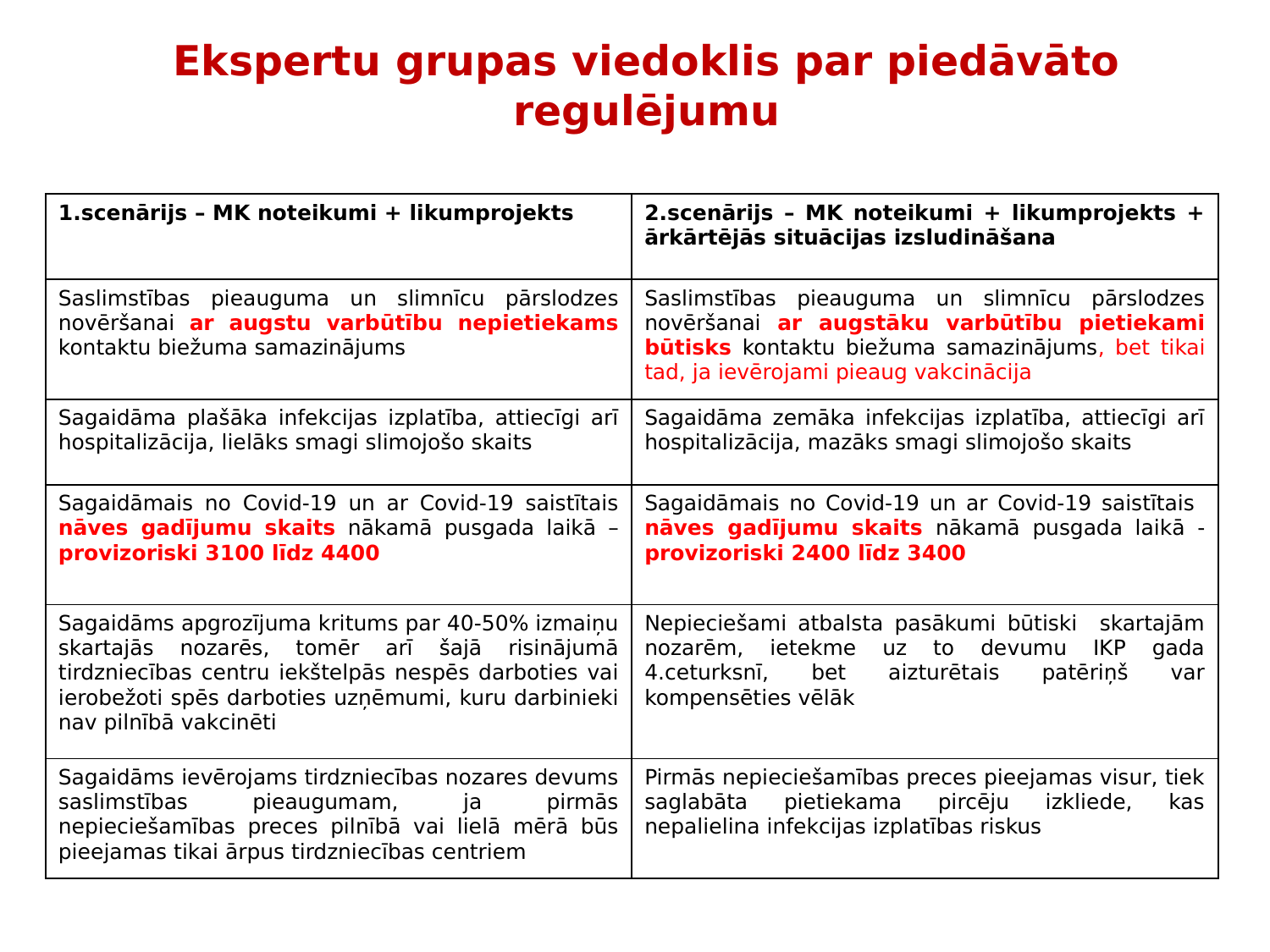

# Ekspertu grupas viedoklis par piedāvāto regulējumu
| 1.scenārijs – MK noteikumi + likumprojekts | 2.scenārijs – MK noteikumi + likumprojekts + ārkārtējās situācijas izsludināšana |
| --- | --- |
| Saslimstības pieauguma un slimnīcu pārslodzes novēršanai ar augstu varbūtību nepietiekams kontaktu biežuma samazinājums | Saslimstības pieauguma un slimnīcu pārslodzes novēršanai ar augstāku varbūtību pietiekami būtisks kontaktu biežuma samazinājums, bet tikai tad, ja ievērojami pieaug vakcinācija |
| Sagaidāma plašāka infekcijas izplatība, attiecīgi arī hospitalizācija, lielāks smagi slimojošo skaits | Sagaidāma zemāka infekcijas izplatība, attiecīgi arī hospitalizācija, mazāks smagi slimojošo skaits |
| Sagaidāmais no Covid-19 un ar Covid-19 saistītais nāves gadījumu skaits nākamā pusgada laikā – provizoriski 3100 līdz 4400 | Sagaidāmais no Covid-19 un ar Covid-19 saistītais nāves gadījumu skaits nākamā pusgada laikā - provizoriski 2400 līdz 3400 |
| Sagaidāms apgrozījuma kritums par 40-50% izmaiņu skartajās nozarēs, tomēr arī šajā risinājumā tirdzniecības centru iekštelpās nespēs darboties vai ierobežoti spēs darboties uzņēmumi, kuru darbinieki nav pilnībā vakcinēti | Nepieciešami atbalsta pasākumi būtiski skartajām nozarēm, ietekme uz to devumu IKP gada 4.ceturksnī, bet aizturētais patēriņš var kompensēties vēlāk |
| Sagaidāms ievērojams tirdzniecības nozares devums saslimstības pieaugumam, ja pirmās nepieciešamības preces pilnībā vai lielā mērā būs pieejamas tikai ārpus tirdzniecības centriem | Pirmās nepieciešamības preces pieejamas visur, tiek saglabāta pietiekama pircēju izkliede, kas nepalielina infekcijas izplatības riskus |